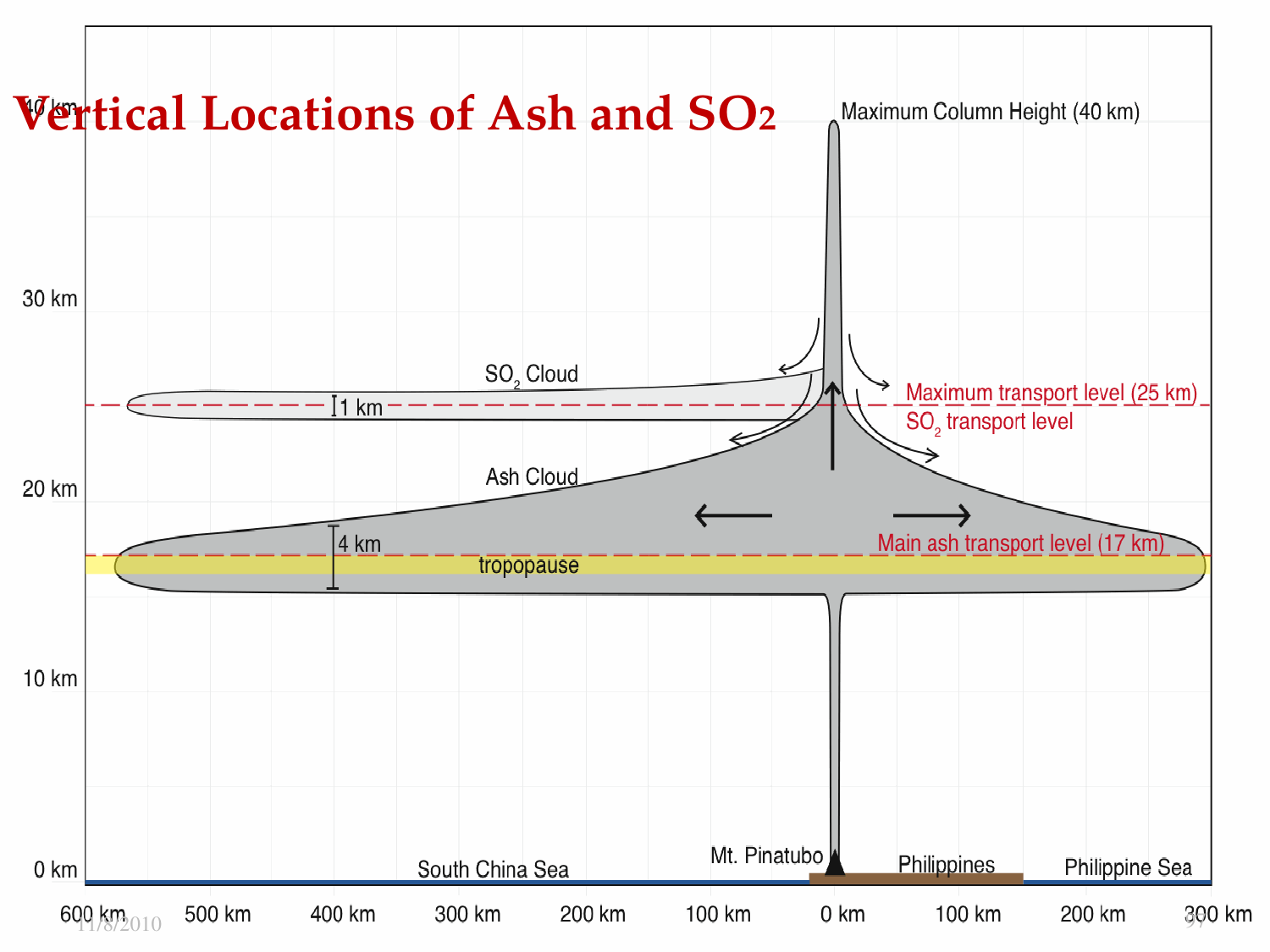

Vertical Locations of Ash and SO2
11/8/2010
97